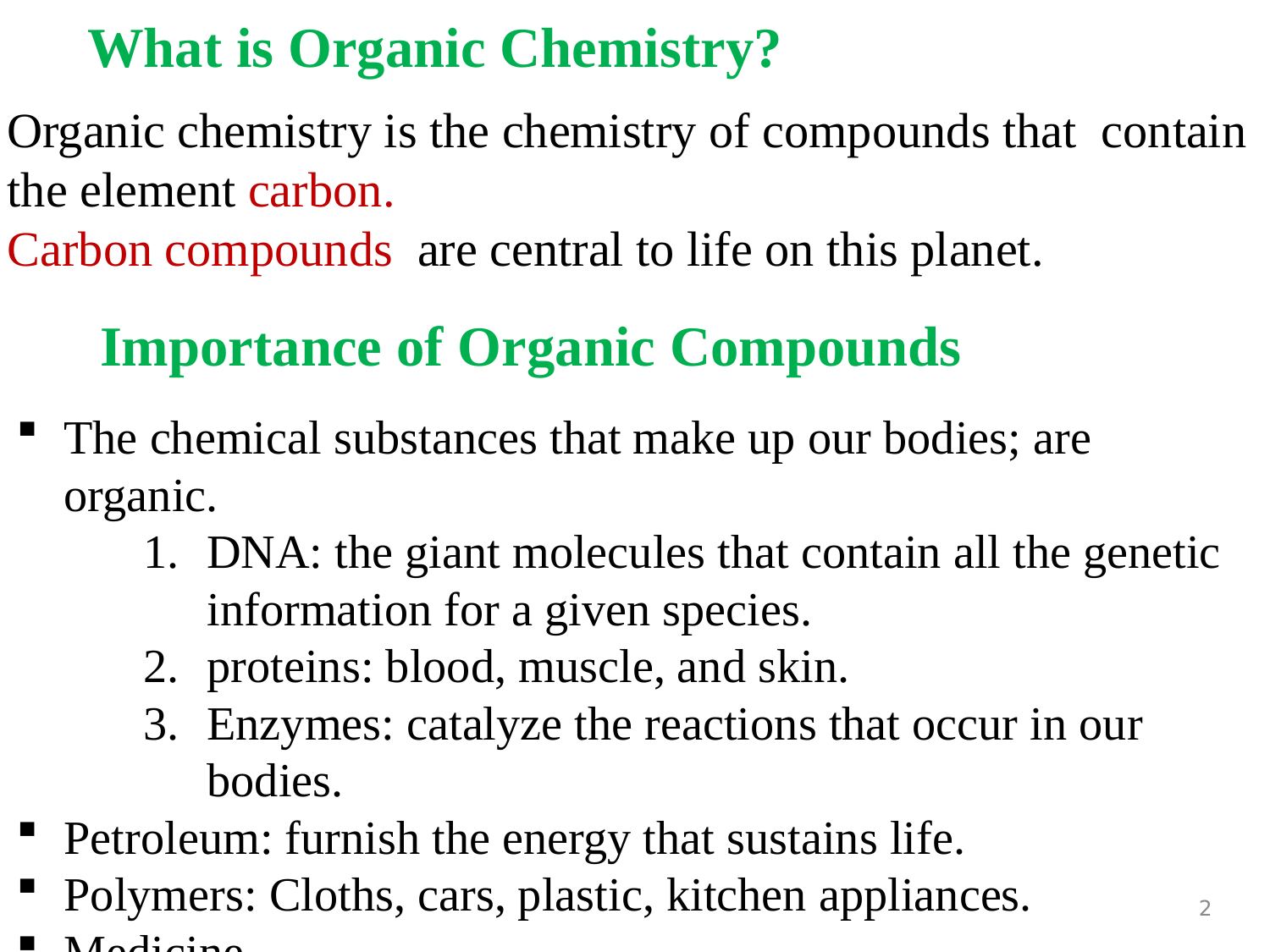

What is Organic Chemistry?
Organic chemistry is the chemistry of compounds that  contain the element carbon.
Carbon compounds  are central to life on this planet.
Importance of Organic Compounds
The chemical substances that make up our bodies; are organic.
DNA: the giant molecules that contain all the genetic information for a given species.
proteins: blood, muscle, and skin.
Enzymes: catalyze the reactions that occur in our bodies.
Petroleum: furnish the energy that sustains life.
Polymers: Cloths, cars, plastic, kitchen appliances.
Medicine.
2